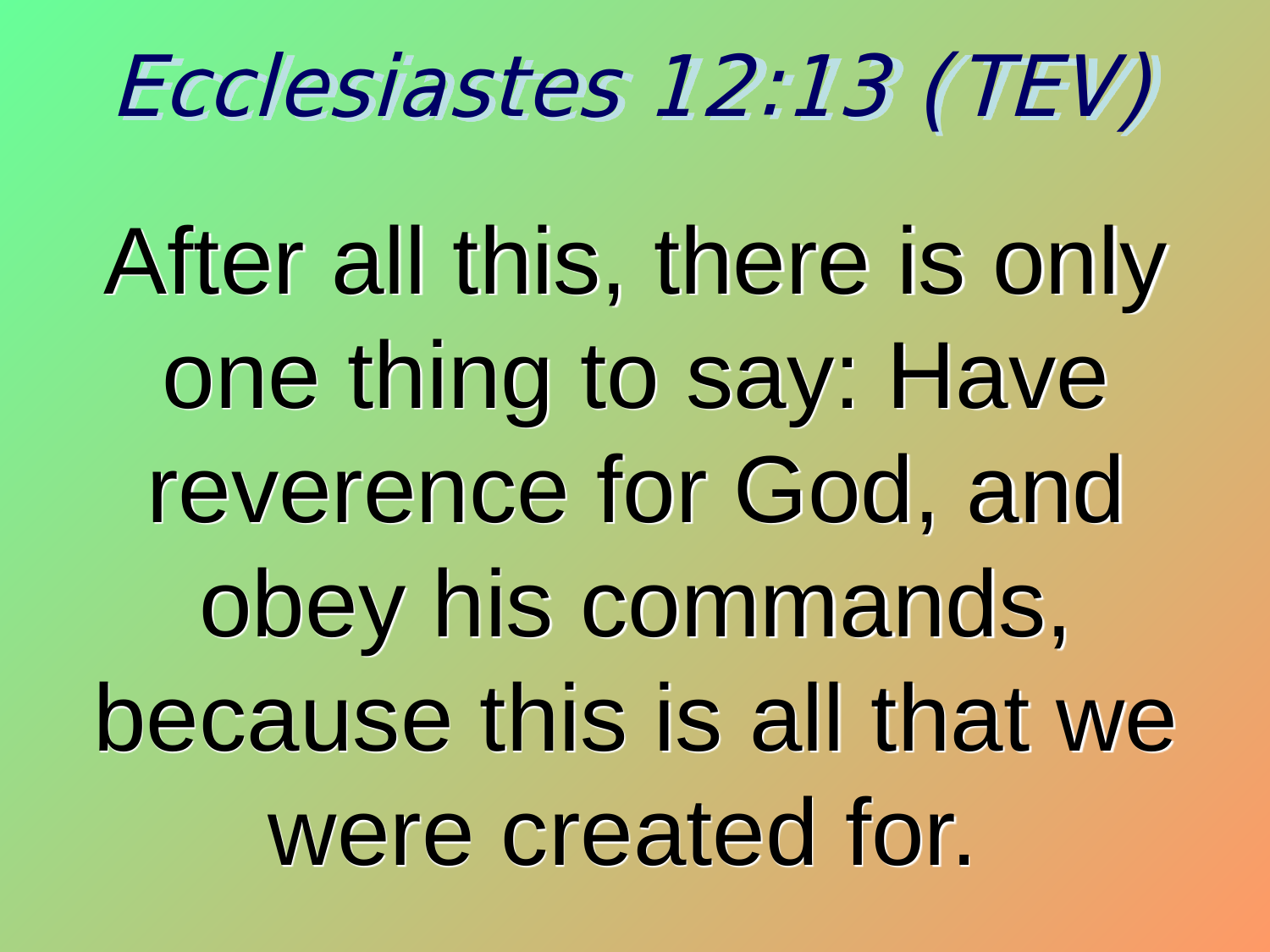

Ecclesiastes 12:13 (TEV)
After all this, there is only one thing to say: Have reverence for God, and obey his commands, because this is all that we were created for.